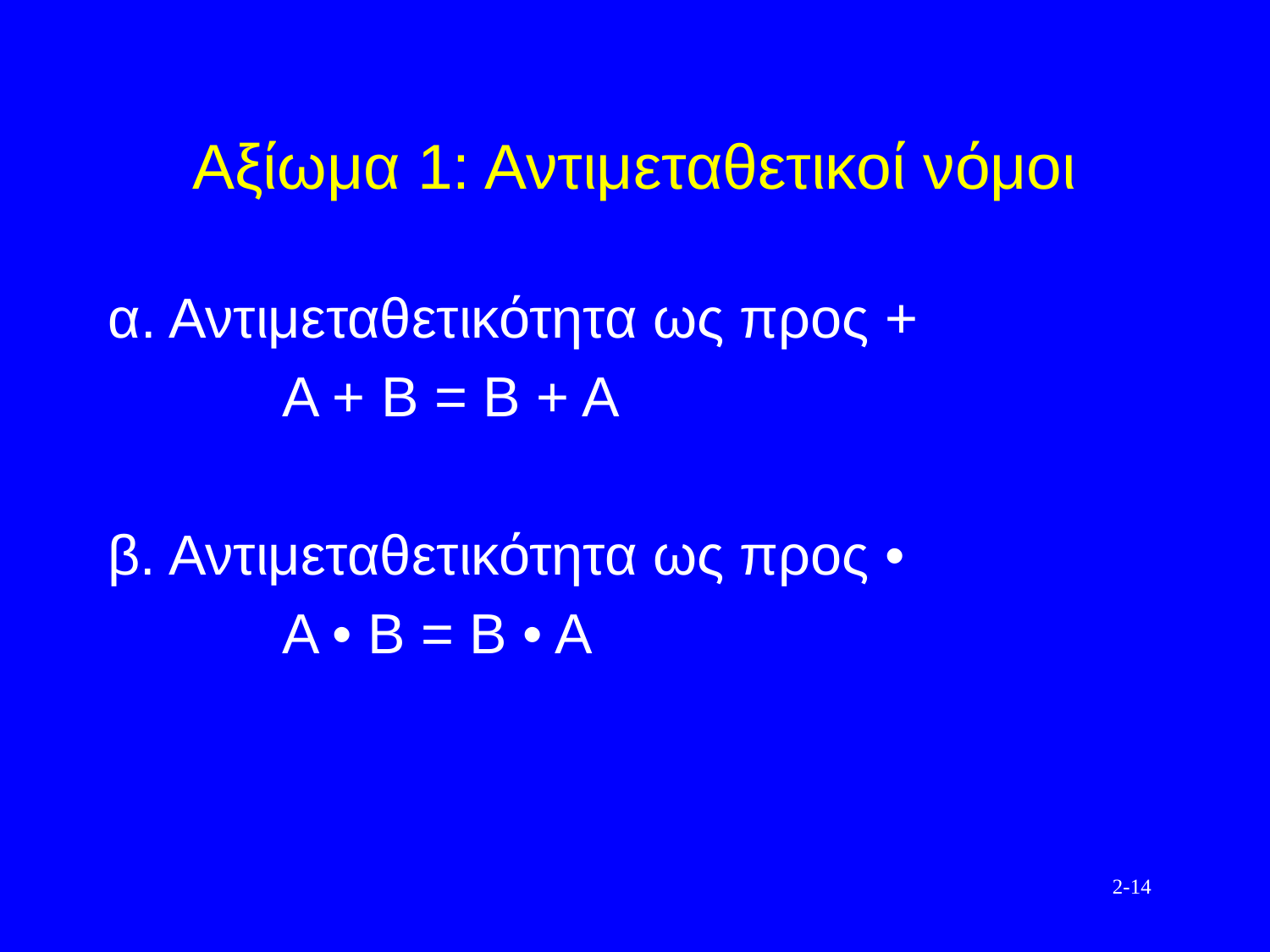

# Αξίωμα 1: Αντιμεταθετικοί νόμοι
α. Αντιμεταθετικότητα ως προς +
		Α + Β = Β + Α

β. Αντιμεταθετικότητα ως προς •
		Α • Β = Β • Α